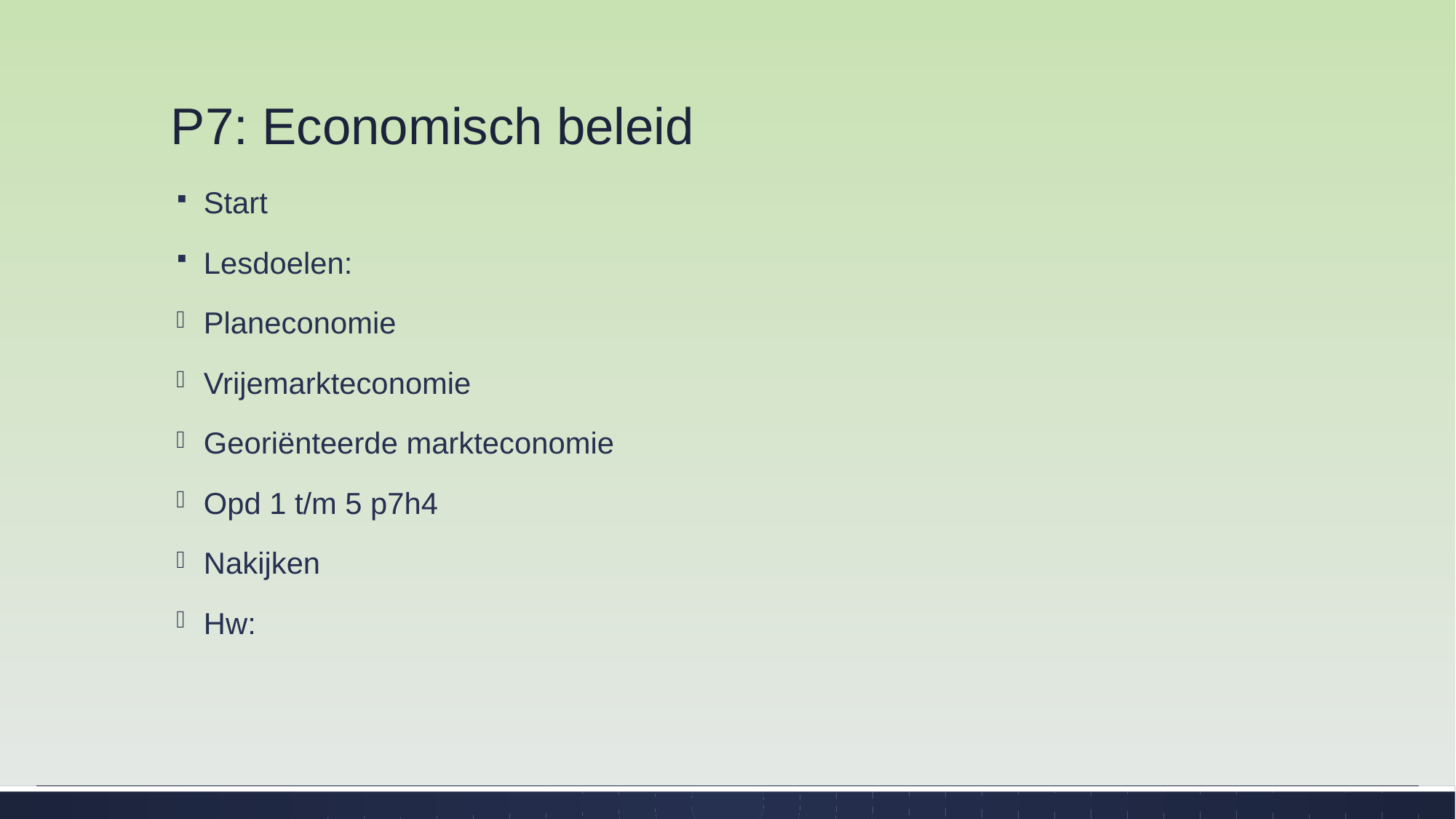

# P7: Economisch beleid
Start
Lesdoelen:
Planeconomie
Vrijemarkteconomie
Georiënteerde markteconomie
Opd 1 t/m 5 p7h4
Nakijken
Hw: